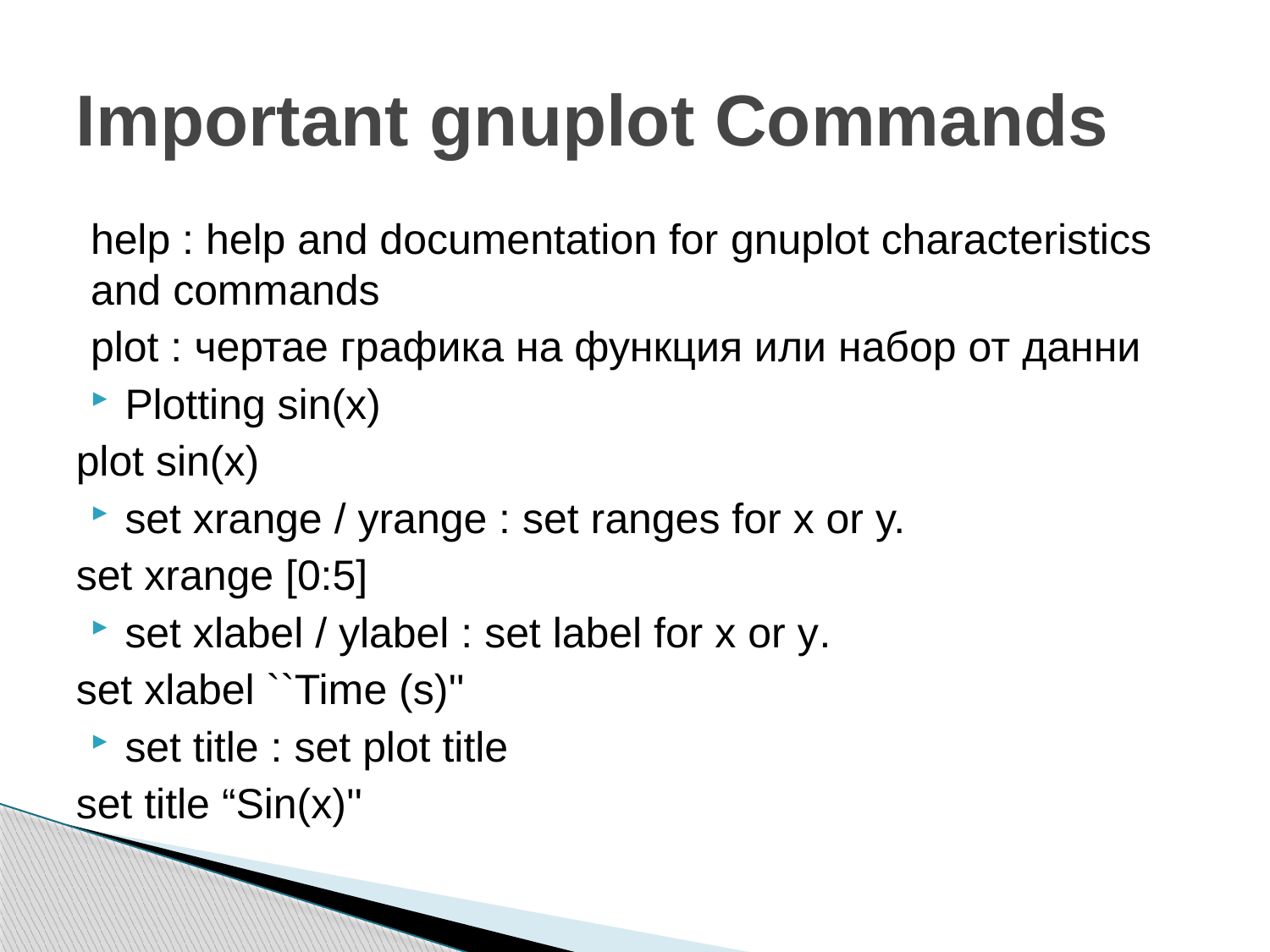

# Important gnuplot Commands
help : help and documentation for gnuplot characteristics and commands
plot : чертае графика на функция или набор от данни
Plotting sin(x)
plot sin(x)
set xrange / yrange : set ranges for x or y.
set xrange [0:5]
set xlabel / ylabel : set label for x or y.
set xlabel ``Time (s)''
set title : set plot title
set title “Sin(x)''